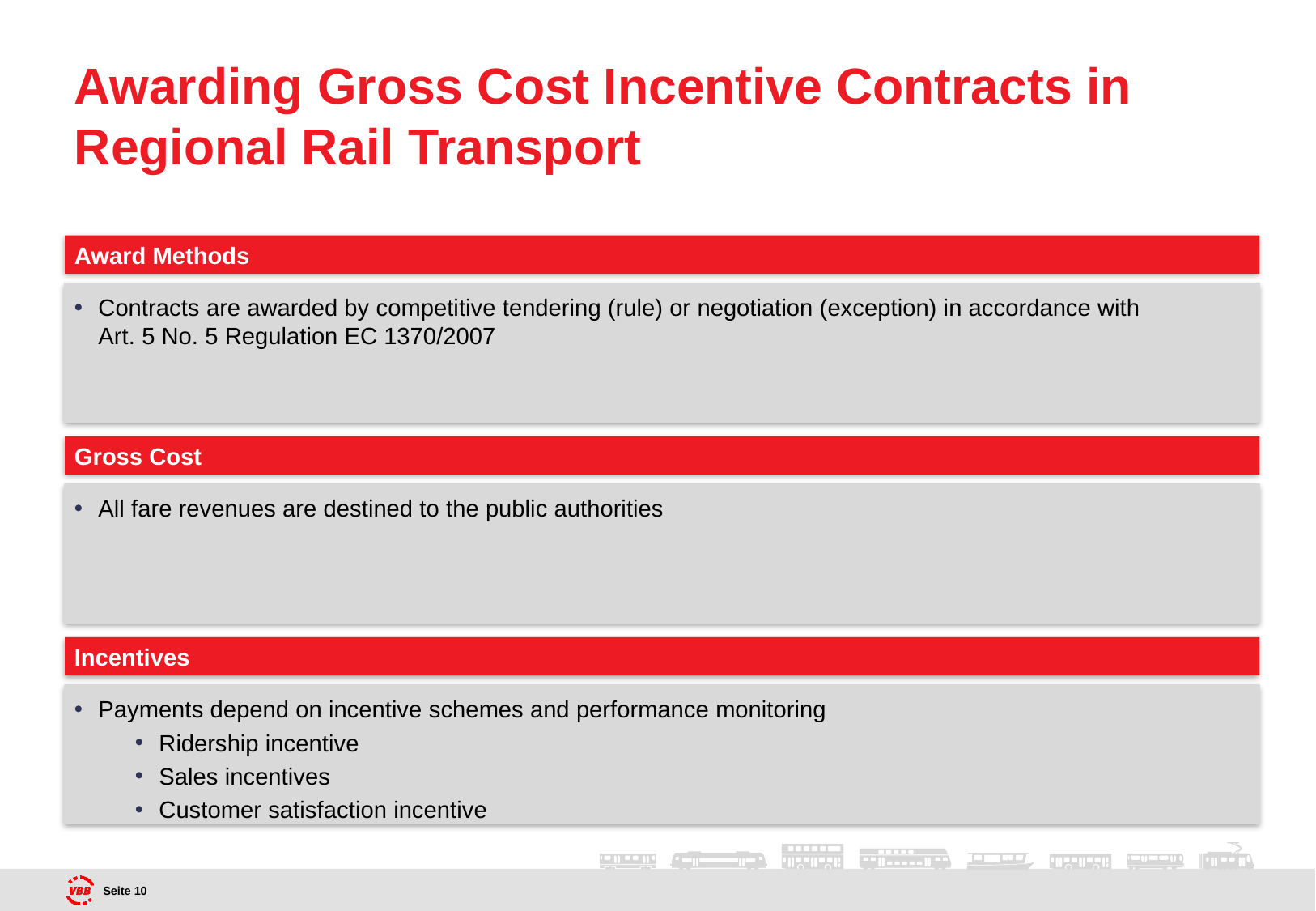

# Awarding Gross Cost Incentive Contracts in Regional Rail Transport
Award Methods
Contracts are awarded by competitive tendering (rule) or negotiation (exception) in accordance with Art. 5 No. 5 Regulation EC 1370/2007
Gross Cost
All fare revenues are destined to the public authorities
Incentives
Payments depend on incentive schemes and performance monitoring
Ridership incentive
Sales incentives
Customer satisfaction incentive
Seite 10